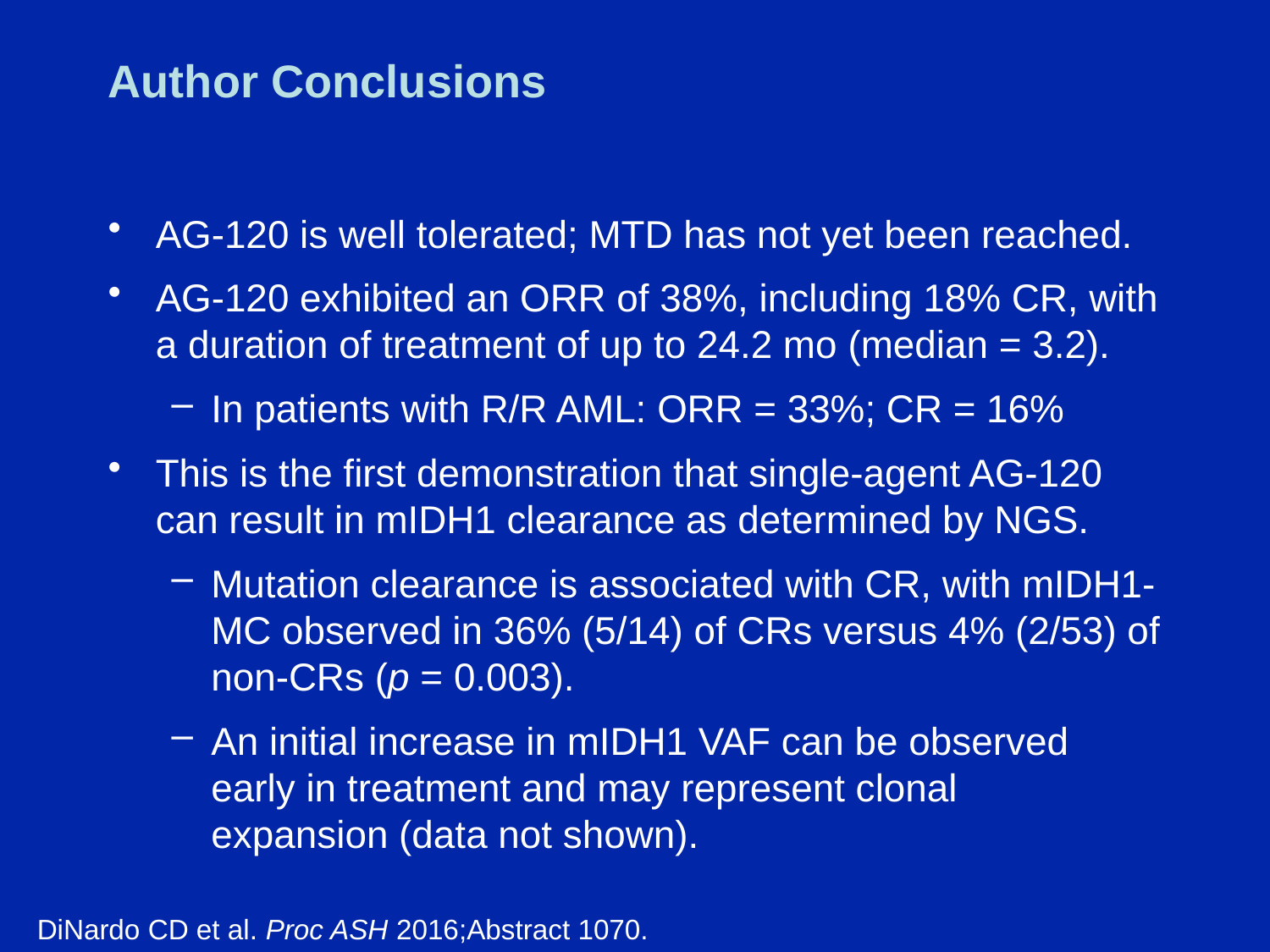

# Author Conclusions
AG-120 is well tolerated; MTD has not yet been reached.
AG-120 exhibited an ORR of 38%, including 18% CR, with a duration of treatment of up to 24.2 mo (median = 3.2).
In patients with R/R AML: ORR = 33%; CR = 16%
This is the first demonstration that single-agent AG-120 can result in mIDH1 clearance as determined by NGS.
Mutation clearance is associated with CR, with mIDH1-MC observed in 36% (5/14) of CRs versus 4% (2/53) of non-CRs (p = 0.003).
An initial increase in mIDH1 VAF can be observed early in treatment and may represent clonal expansion (data not shown).
DiNardo CD et al. Proc ASH 2016;Abstract 1070.